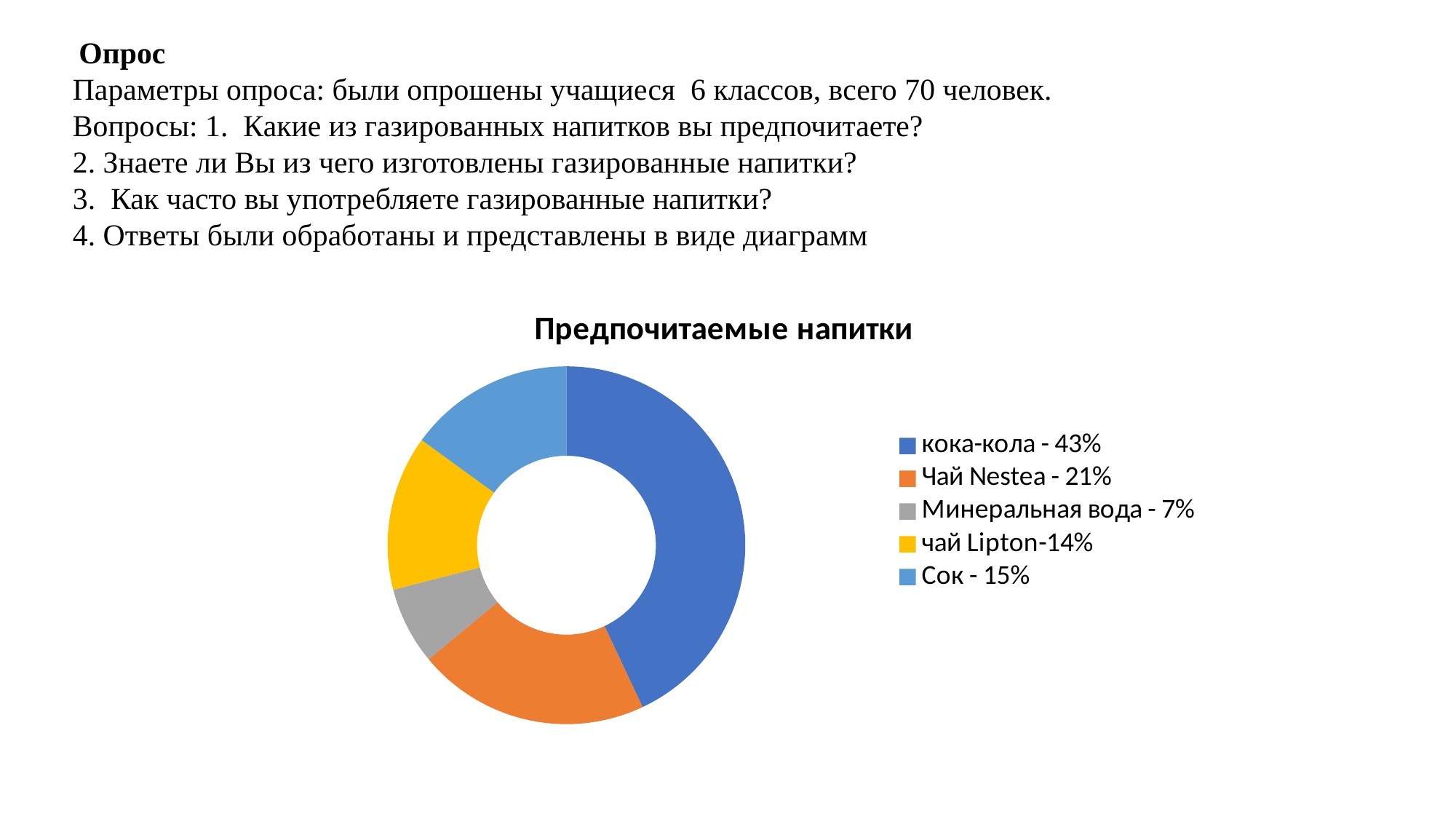

Опрос
Параметры опроса: были опрошены учащиеся  6 классов, всего 70 человек.  Вопросы: 1.  Какие из газированных напитков вы предпочитаете?
2. Знаете ли Вы из чего изготовлены газированные напитки?
3.  Как часто вы употребляете газированные напитки?
4. Ответы были обработаны и представлены в виде диаграмм

### Chart: Предпочитаемые напитки

| Category | Продажи |
|---|---|
| кока-кола - 43% | 0.43000000000000005 |
| Чай Nestea - 21% | 0.21000000000000002 |
| Минеральная вода - 7% | 0.07000000000000002 |
| чай Lipton-14% | 0.14 |
| Сок - 15% | 0.15000000000000002 |